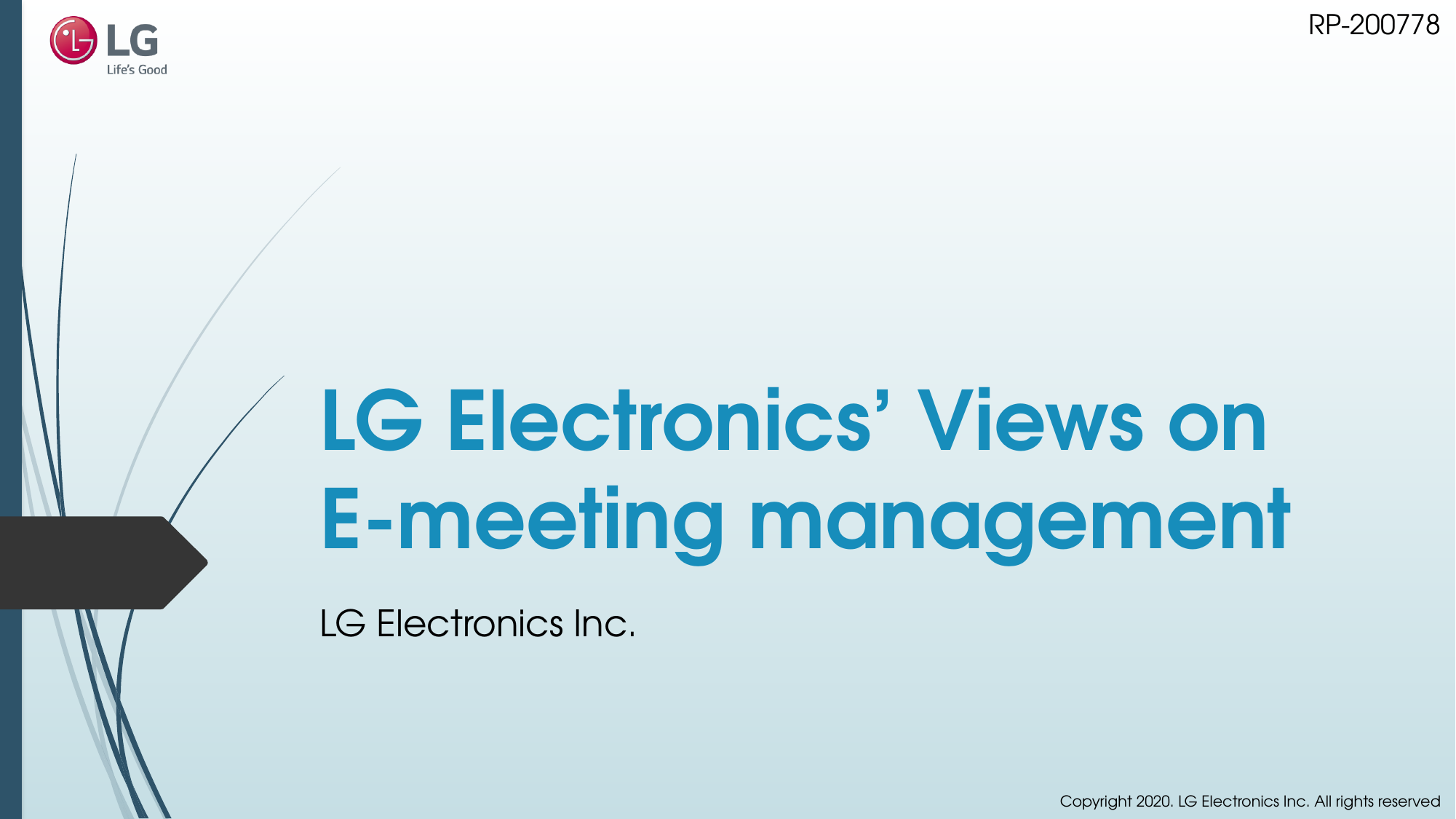

# LG Electronics’ Views on E-meeting management
LG Electronics Inc.